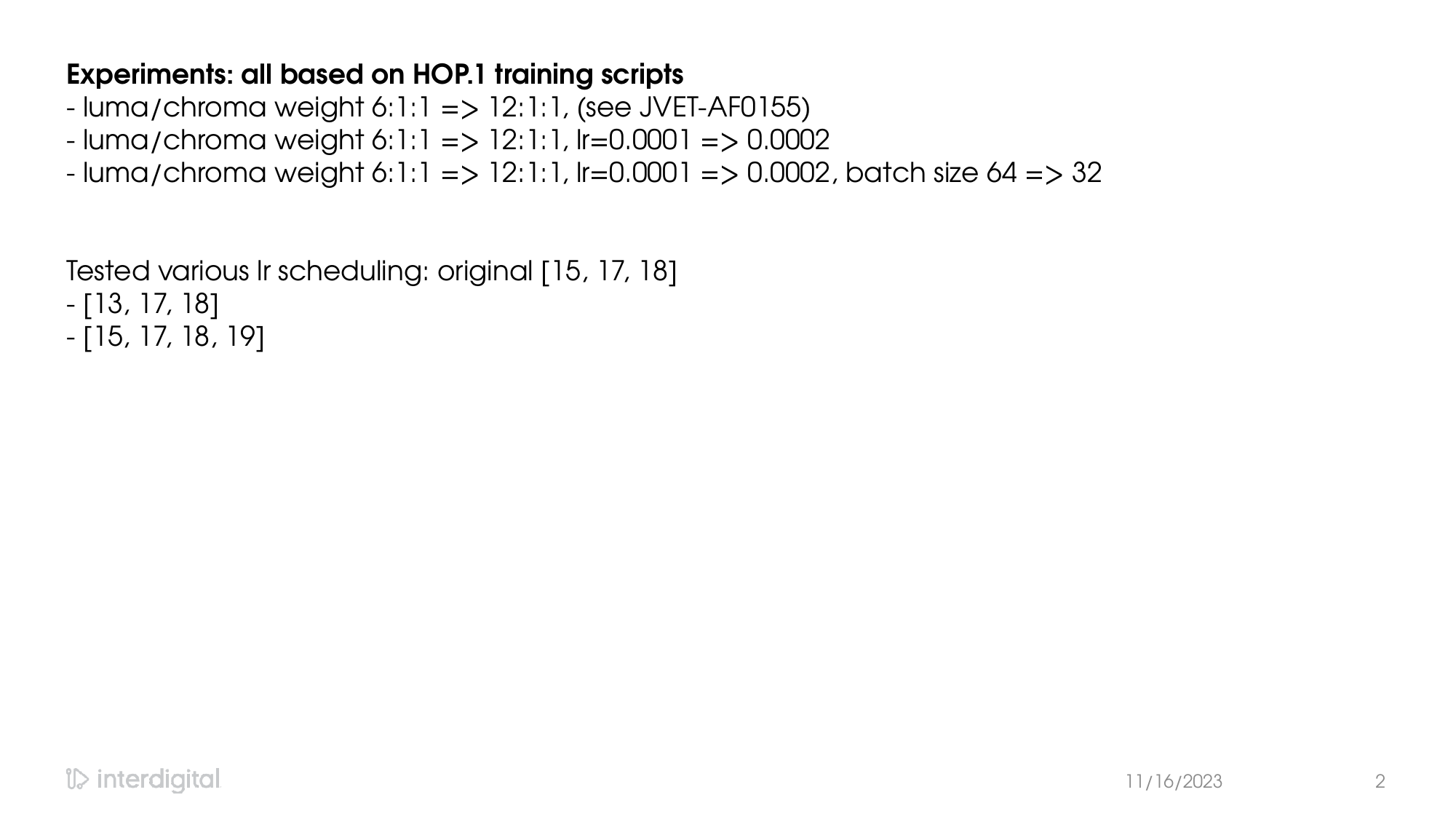

Experiments: all based on HOP.1 training scripts
- luma/chroma weight 6:1:1 => 12:1:1, (see JVET-AF0155)
- luma/chroma weight 6:1:1 => 12:1:1, lr=0.0001 => 0.0002
- luma/chroma weight 6:1:1 => 12:1:1, lr=0.0001 => 0.0002, batch size 64 => 32

Tested various lr scheduling: original [15, 17, 18]
- [13, 17, 18]
- [15, 17, 18, 19]

11/16/2023
2